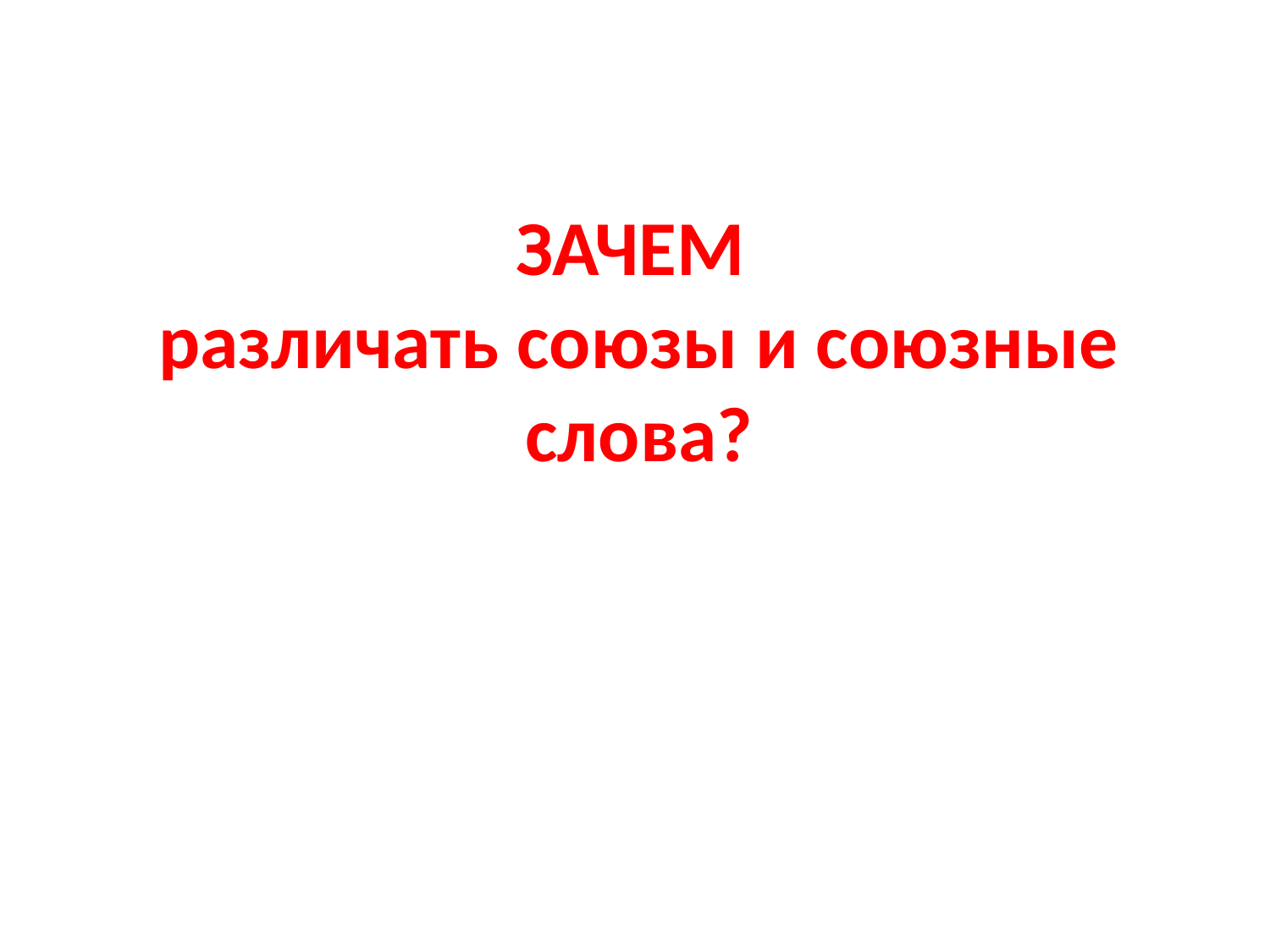

# ЗАЧЕМ различать союзы и союзные слова?